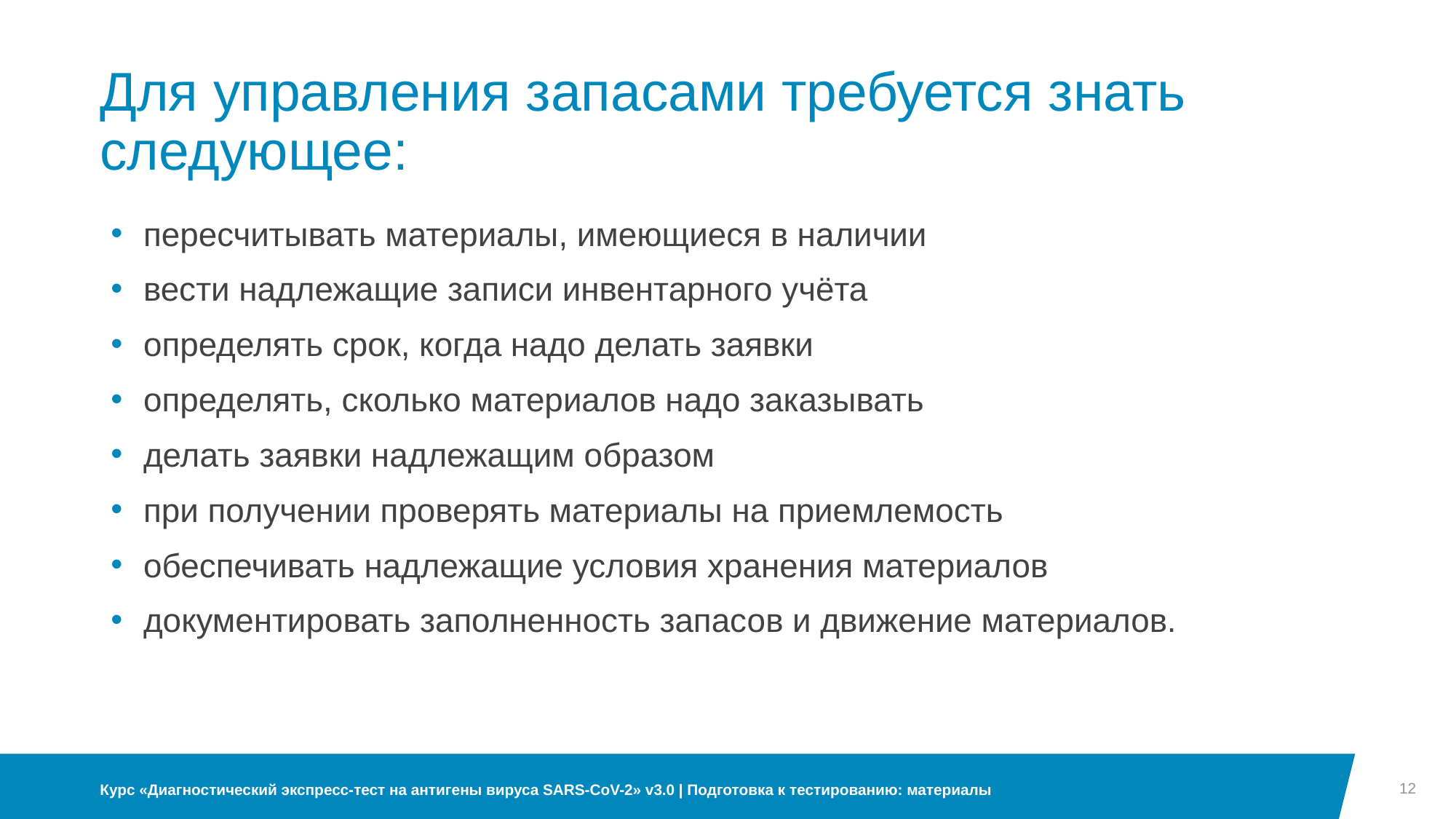

Для управления запасами требуется знать следующее:
пересчитывать материалы, имеющиеся в наличии
вести надлежащие записи инвентарного учёта
определять срок, когда надо делать заявки
определять, сколько материалов надо заказывать
делать заявки надлежащим образом
при получении проверять материалы на приемлемость
обеспечивать надлежащие условия хранения материалов
документировать заполненность запасов и движение материалов.

12
Курс «Диагностический экспресс-тест на антигены вируса SARS-CoV-2» v3.0 | Подготовка к тестированию: материалы